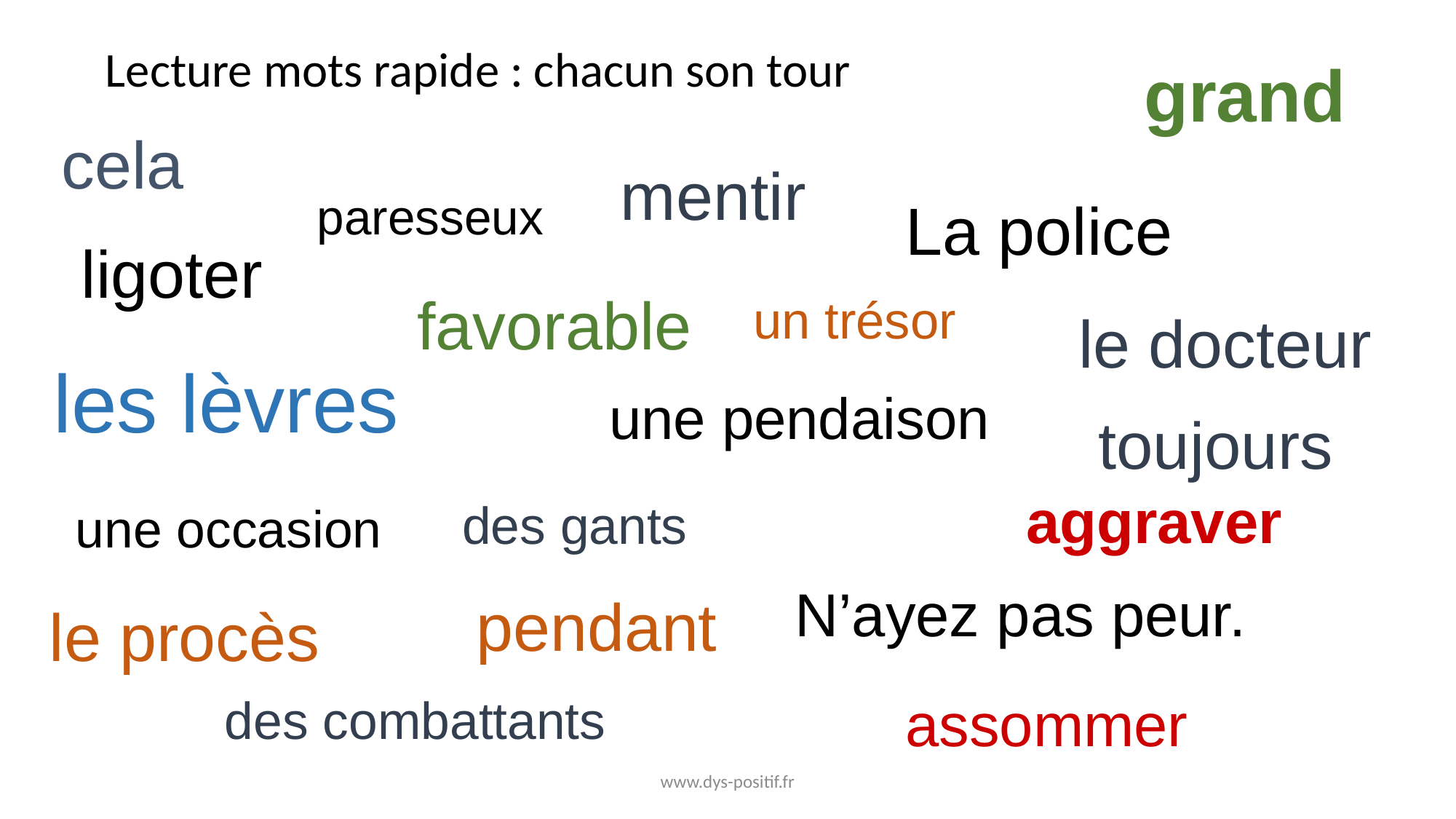

# Lecture mots rapide : chacun son tour
grand
cela
mentir
paresseux
La police
ligoter
favorable
un trésor
le docteur
les lèvres
une pendaison
toujours
aggraver
des gants
une occasion
N’ayez pas peur.
pendant
le procès
assommer
des combattants
www.dys-positif.fr